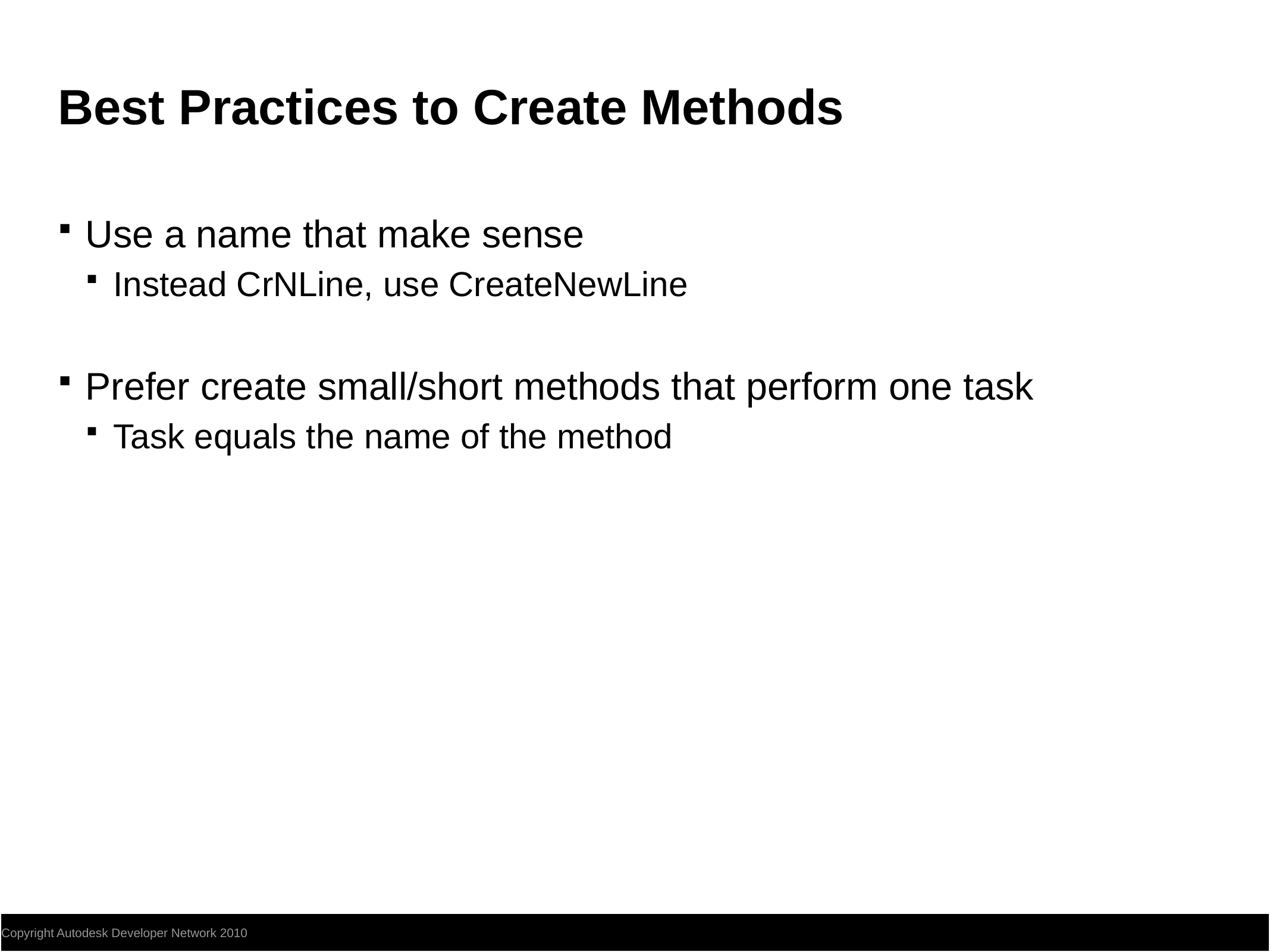

# Best Practices to Create Methods
Use a name that make sense
Instead CrNLine, use CreateNewLine

Prefer create small/short methods that perform one task
Task equals the name of the method